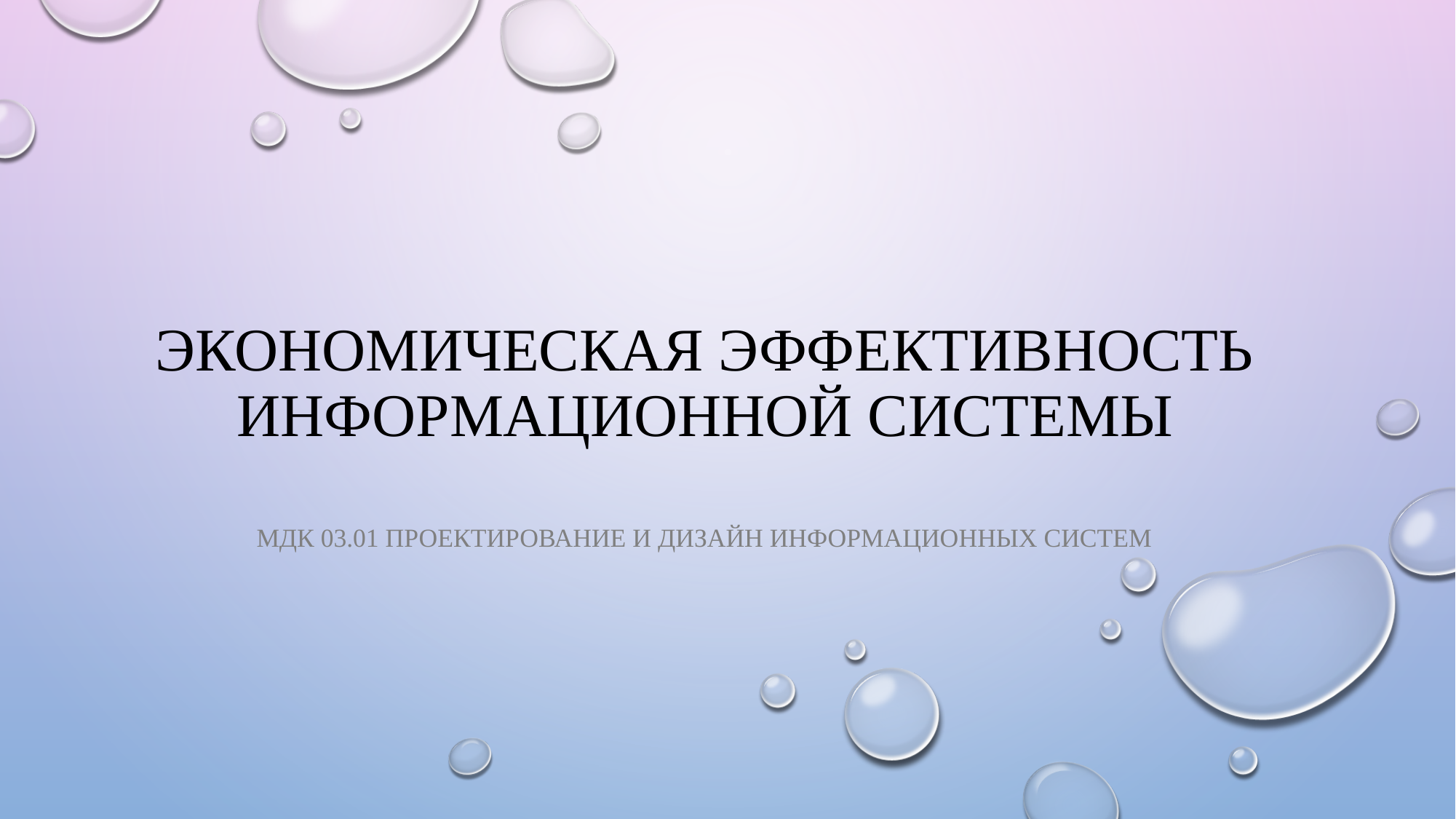

# Экономическая эффективность информационной системы
МДК 03.01 Проектирование и дизайн информационных систем